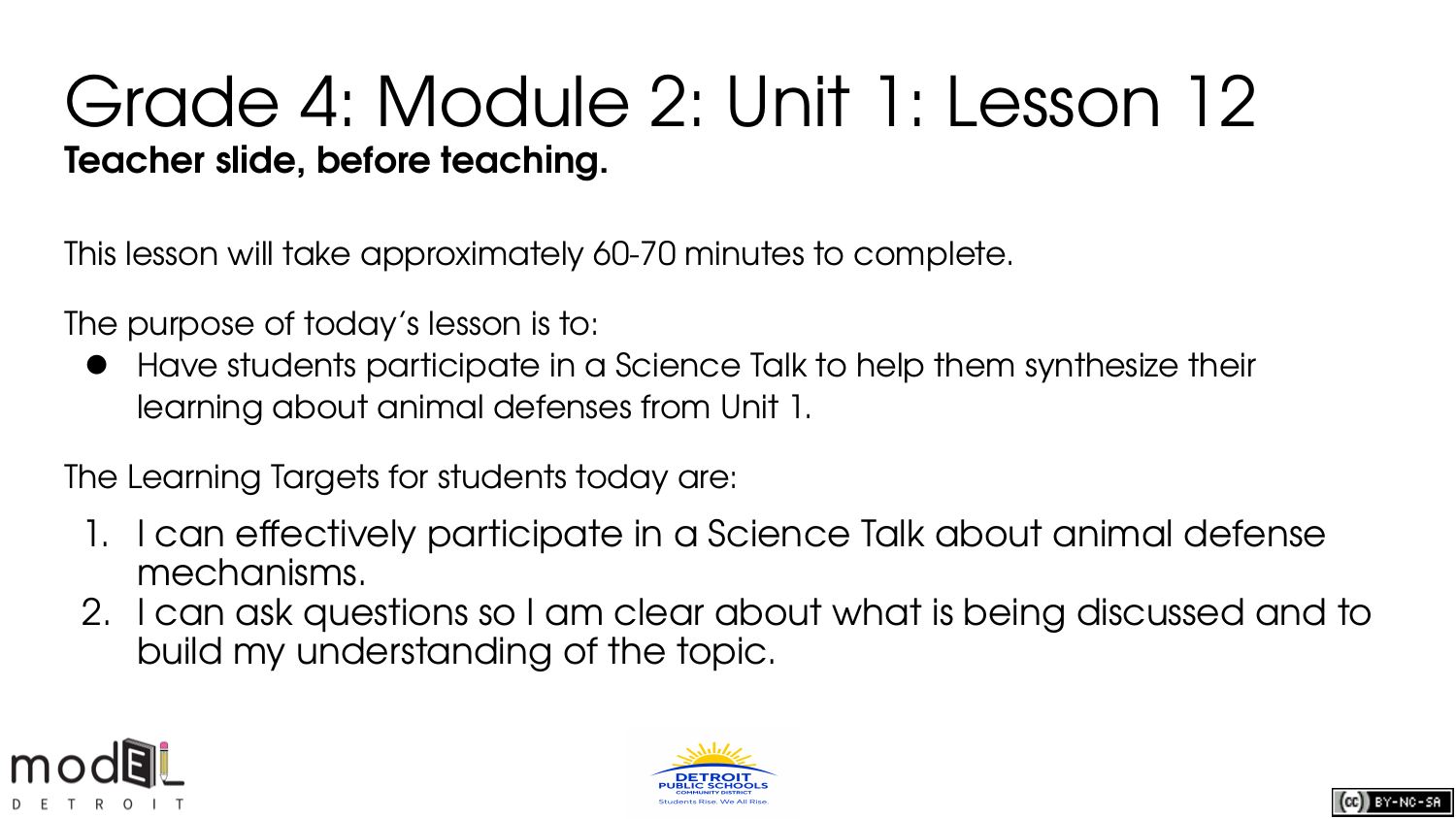

# Grade 4: Module 2: Unit 1: Lesson 12
Teacher slide, before teaching.
This lesson will take approximately 60-70 minutes to complete.

The purpose of today’s lesson is to:
Have students participate in a Science Talk to help them synthesize their learning about animal defenses from Unit 1.

The Learning Targets for students today are:
I can effectively participate in a Science Talk about animal defense mechanisms.
I can ask questions so I am clear about what is being discussed and to build my understanding of the topic.